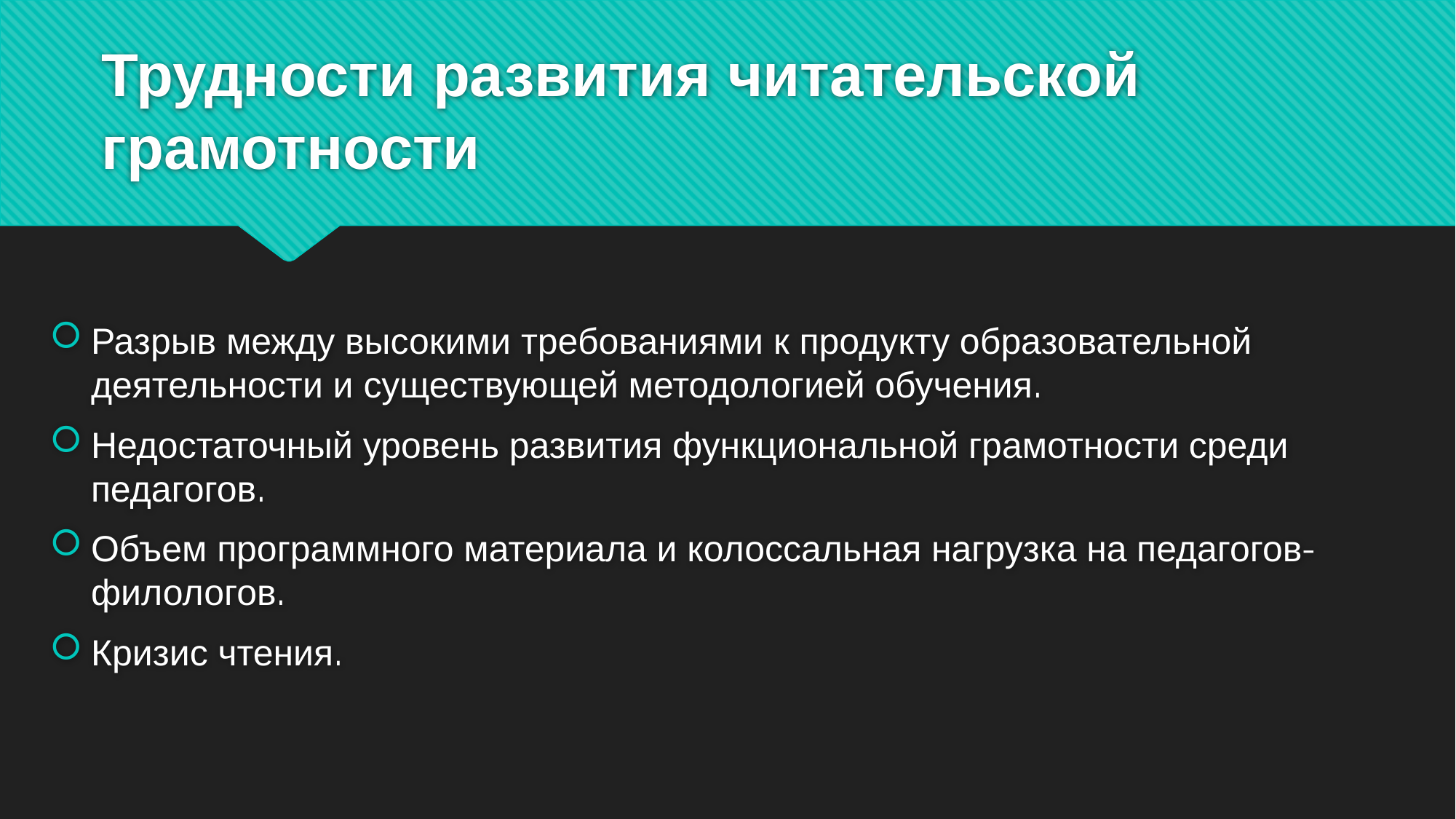

# Трудности развития читательской грамотности
Разрыв между высокими требованиями к продукту образовательной деятельности и существующей методологией обучения.
Недостаточный уровень развития функциональной грамотности среди педагогов.
Объем программного материала и колоссальная нагрузка на педагогов-филологов.
Кризис чтения.